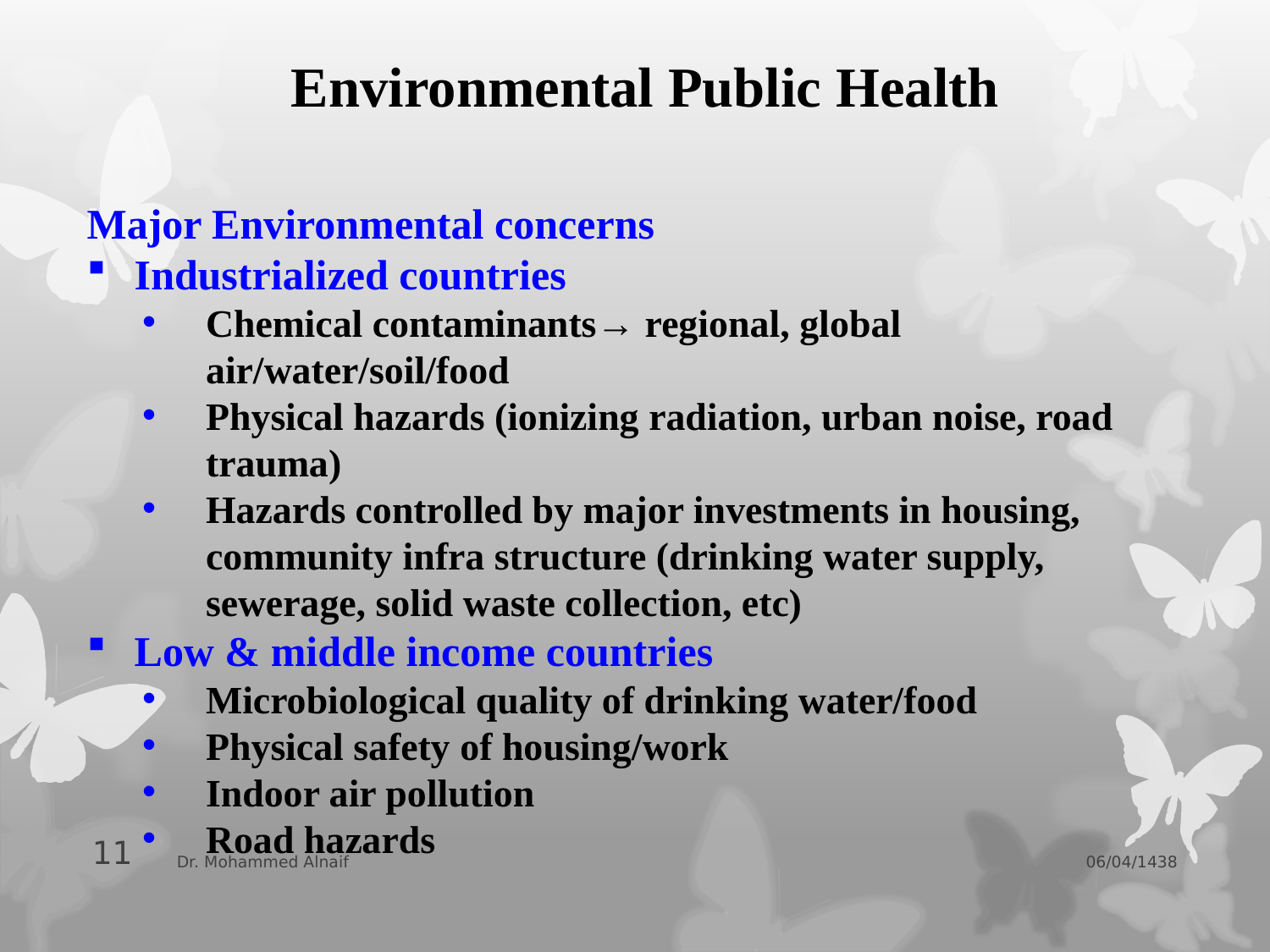

# Environmental Public Health
Major Environmental concerns
Industrialized countries
Chemical contaminants→ regional, global air/water/soil/food
Physical hazards (ionizing radiation, urban noise, road trauma)
Hazards controlled by major investments in housing, community infra structure (drinking water supply, sewerage, solid waste collection, etc)
Low & middle income countries
Microbiological quality of drinking water/food
Physical safety of housing/work
Indoor air pollution
Road hazards
11
Dr. Mohammed Alnaif
06/04/1438